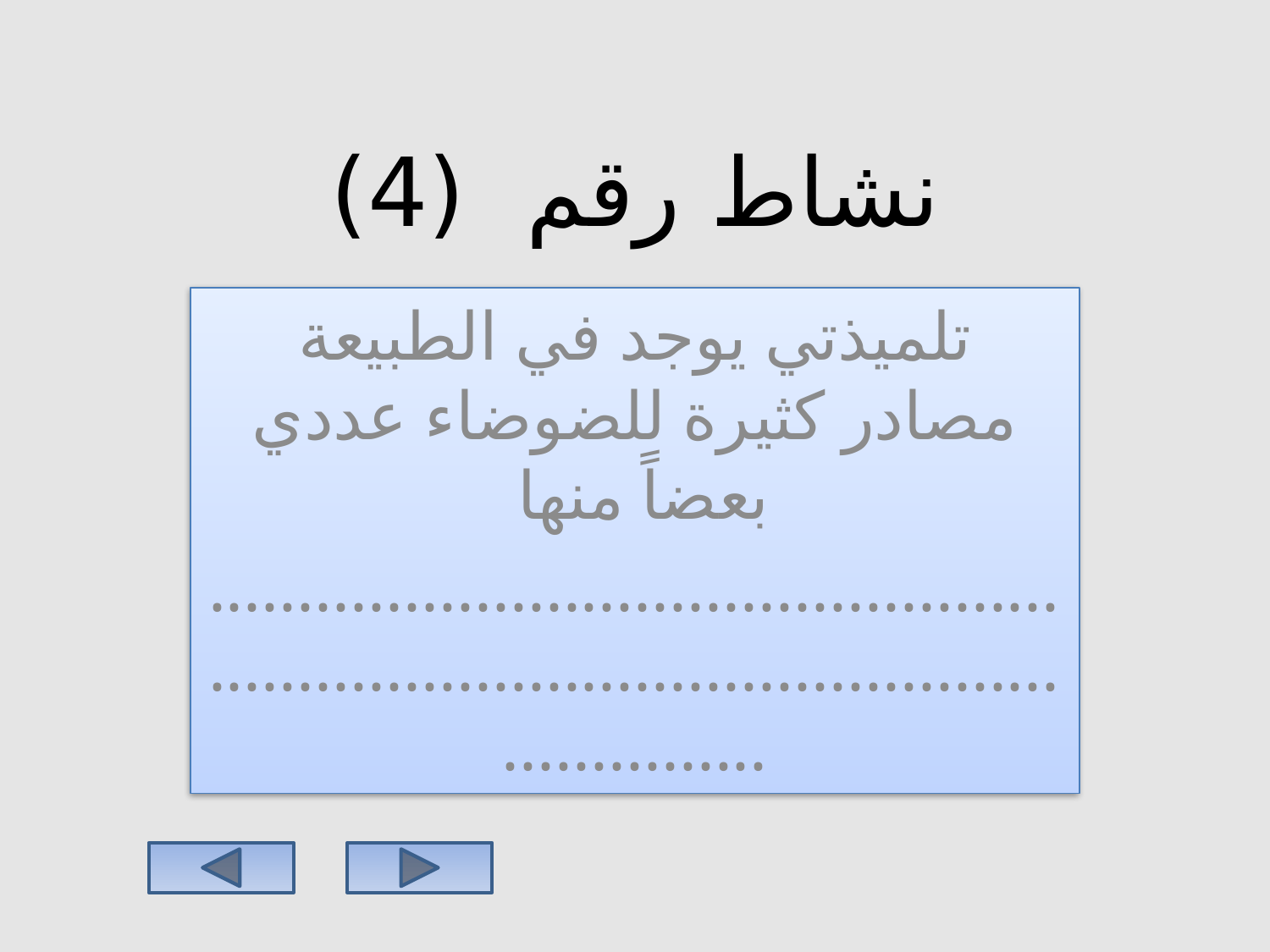

# نشاط رقم  (4)
تلميذتي يوجد في الطبيعة مصادر كثيرة للضوضاء عددي بعضاً منها
...............................................................................................................